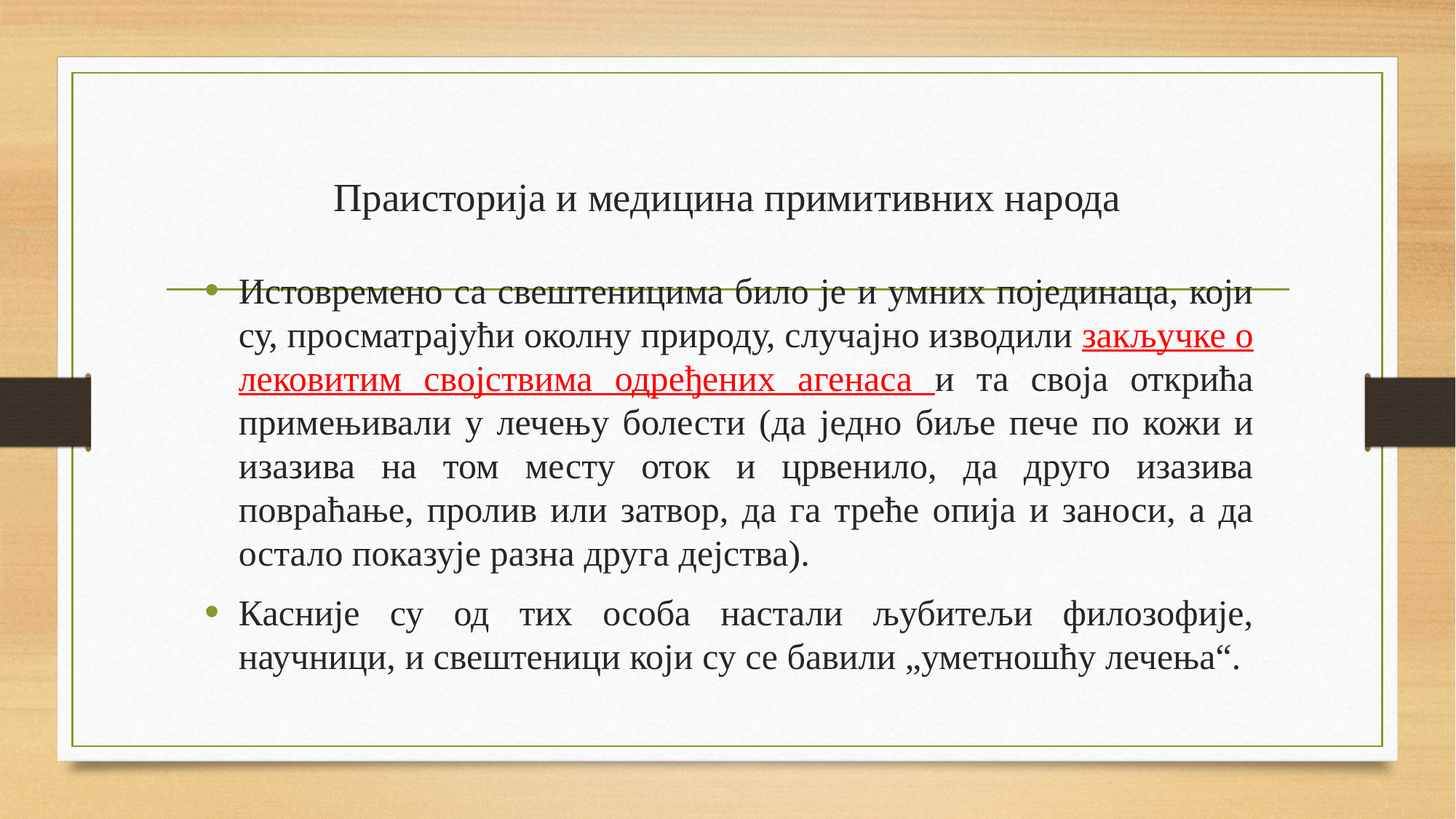

# Праисторија и медицина примитивних народа
Истовремено са свештеницима било је и умних појединаца, који су, просматрајући околну природу, случајно изводили закључке о лековитим својствима одређених агенаса и та своја открића примењивали у лечењу болести (да једно биље пече по кожи и изазива на том месту оток и црвенило, да друго изазива повраћање, пролив или затвор, да га треће опија и заноси, а да остало показује разна друга дејства).
Касније су од тих особа настали љубитељи филозофије, научници, и свештеници који су се бавили „уметношћу лечења“.